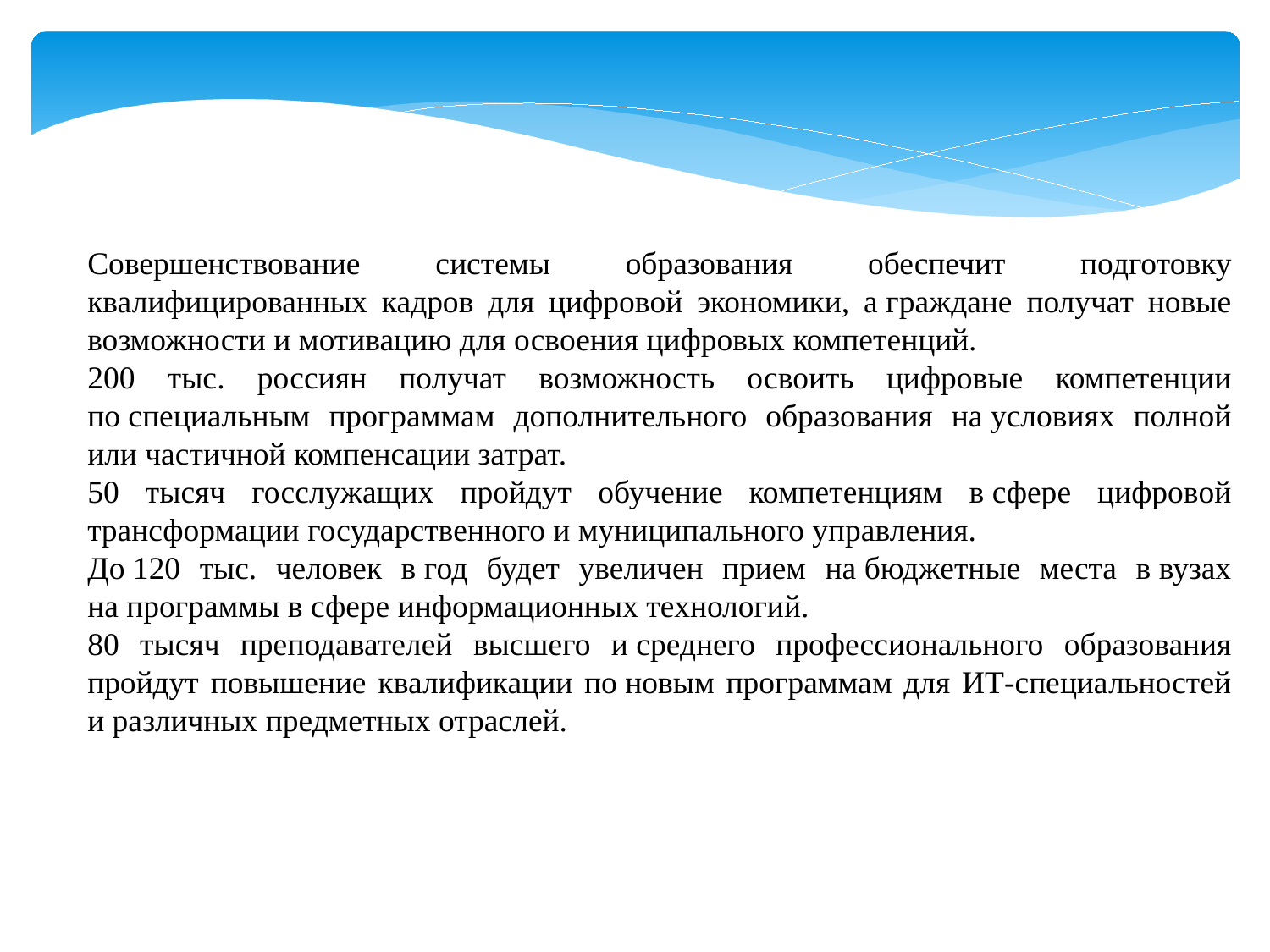

Совершенствование системы образования обеспечит подготовку квалифицированных кадров для цифровой экономики, а граждане получат новые возможности и мотивацию для освоения цифровых компетенций.
200 тыс. россиян получат возможность освоить цифровые компетенции по специальным программам дополнительного образования на условиях полной или частичной компенсации затрат.
50 тысяч госслужащих пройдут обучение компетенциям в сфере цифровой трансформации государственного и муниципального управления.
До 120 тыс. человек в год будет увеличен прием на бюджетные места в вузах на программы в сфере информационных технологий.
80 тысяч преподавателей высшего и среднего профессионального образования пройдут повышение квалификации по новым программам для ИТ-специальностей и различных предметных отраслей.